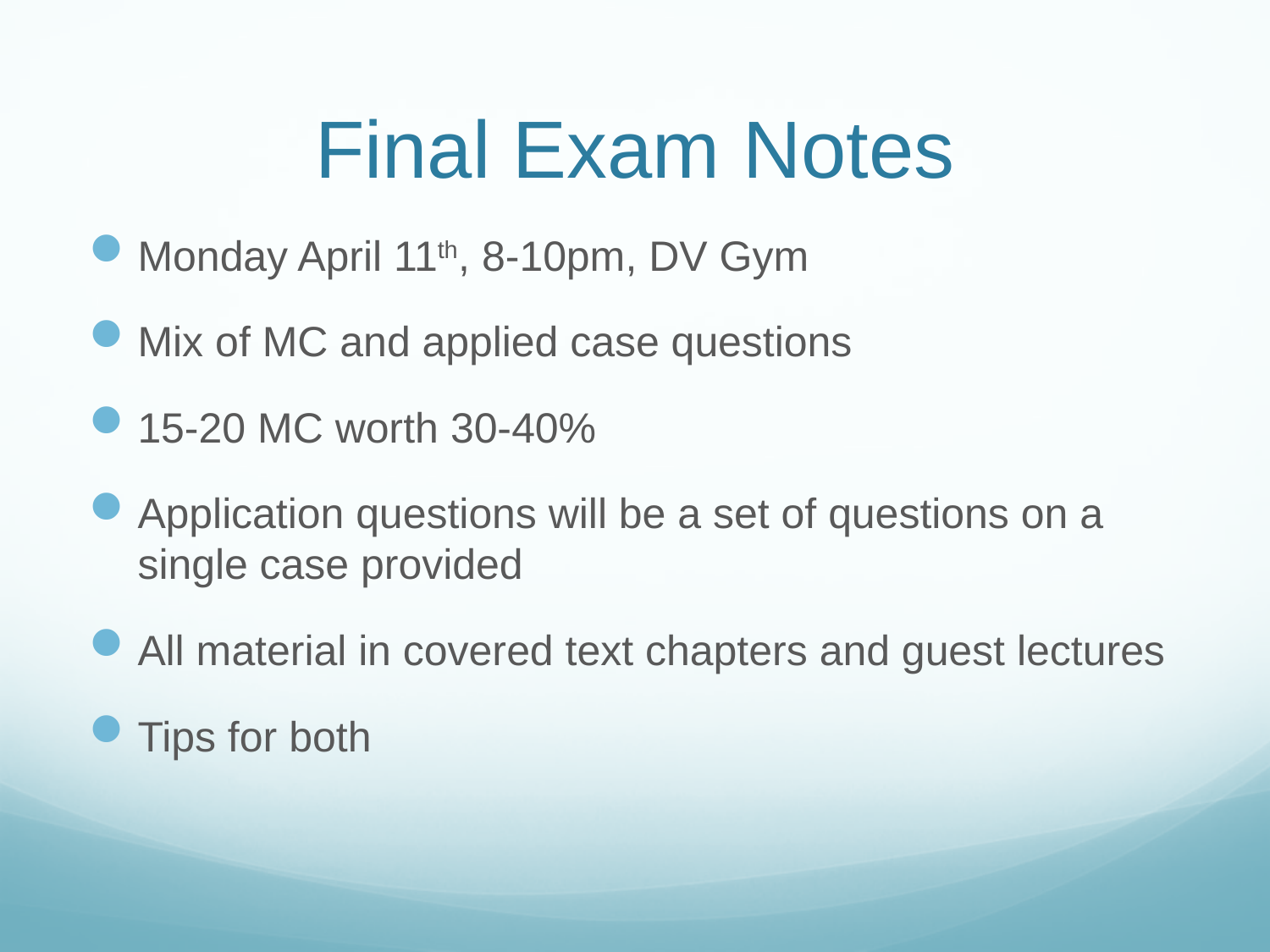

# Final Exam Notes
Monday April 11th, 8-10pm, DV Gym
Mix of MC and applied case questions
15-20 MC worth 30-40%
Application questions will be a set of questions on a single case provided
All material in covered text chapters and guest lectures
Tips for both